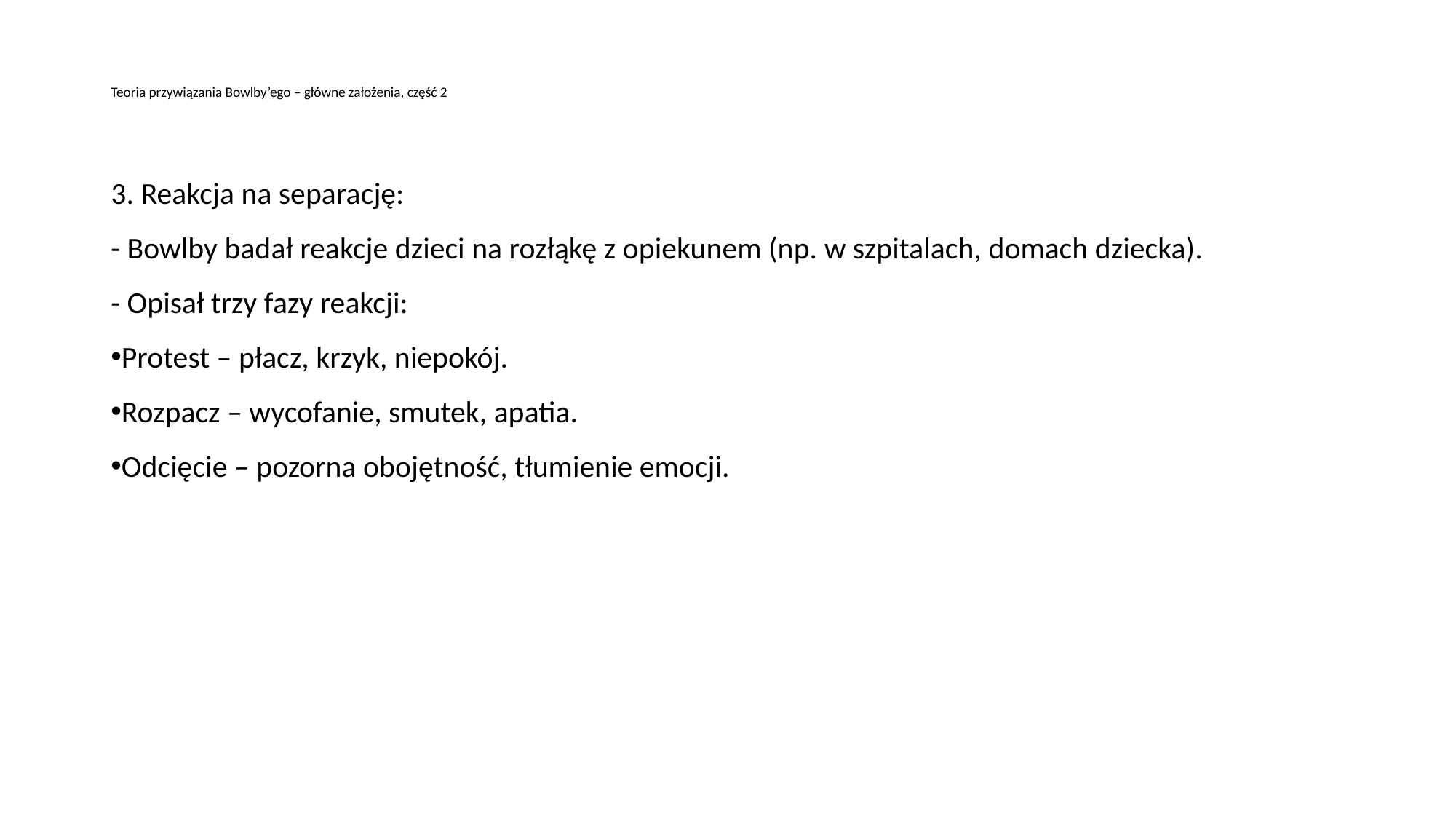

# Teoria przywiązania Bowlby’ego – główne założenia, część 2
3. Reakcja na separację:
- Bowlby badał reakcje dzieci na rozłąkę z opiekunem (np. w szpitalach, domach dziecka).
- Opisał trzy fazy reakcji:
Protest – płacz, krzyk, niepokój.
Rozpacz – wycofanie, smutek, apatia.
Odcięcie – pozorna obojętność, tłumienie emocji.